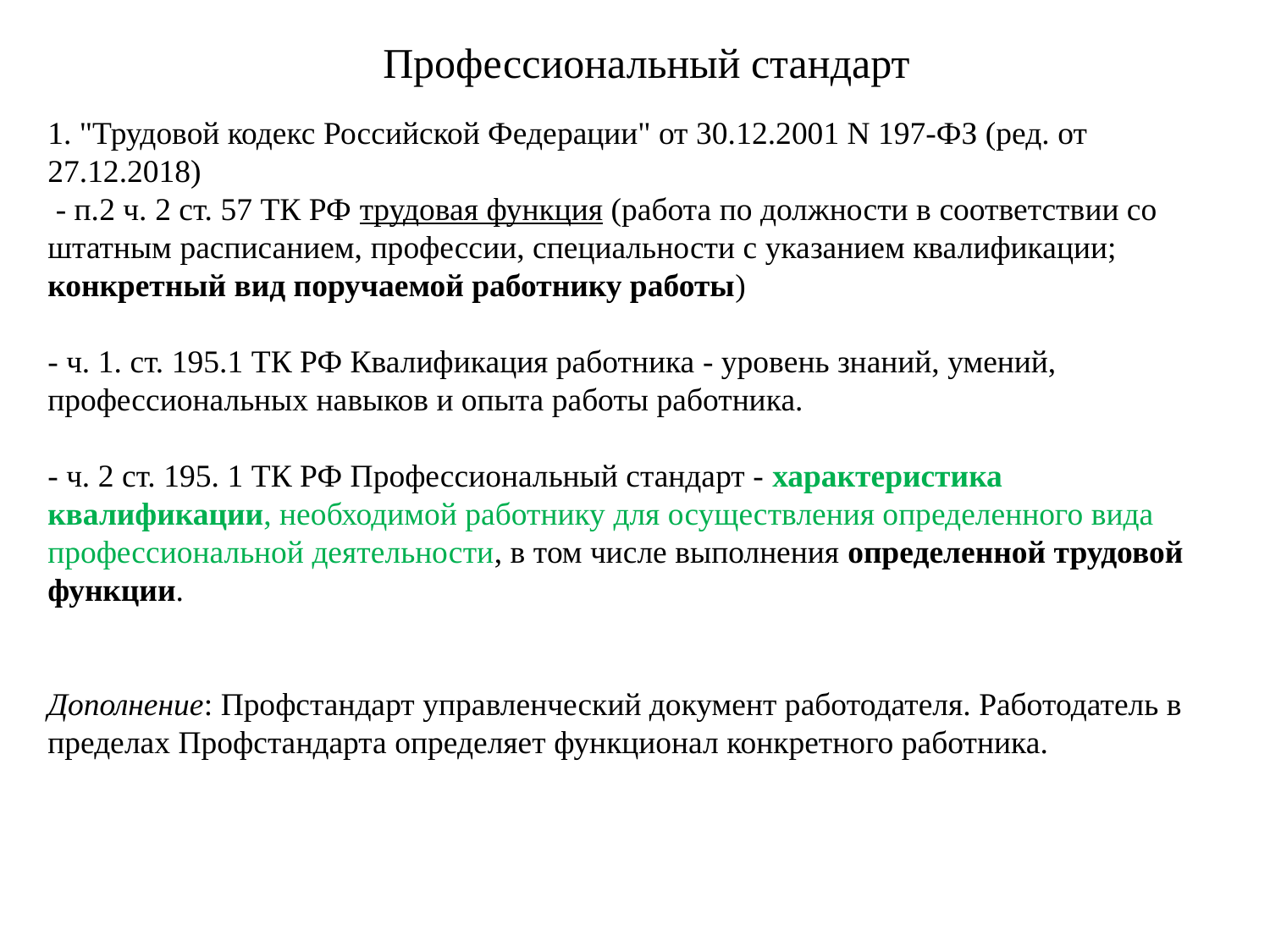

# Профессиональный стандарт
1. "Трудовой кодекс Российской Федерации" от 30.12.2001 N 197-ФЗ (ред. от 27.12.2018)
 - п.2 ч. 2 ст. 57 ТК РФ трудовая функция (работа по должности в соответствии со штатным расписанием, профессии, специальности с указанием квалификации; конкретный вид поручаемой работнику работы)

- ч. 1. ст. 195.1 ТК РФ Квалификация работника - уровень знаний, умений, профессиональных навыков и опыта работы работника.

- ч. 2 ст. 195. 1 ТК РФ Профессиональный стандарт - характеристика квалификации, необходимой работнику для осуществления определенного вида профессиональной деятельности, в том числе выполнения определенной трудовой функции.

Дополнение: Профстандарт управленческий документ работодателя. Работодатель в пределах Профстандарта определяет функционал конкретного работника.